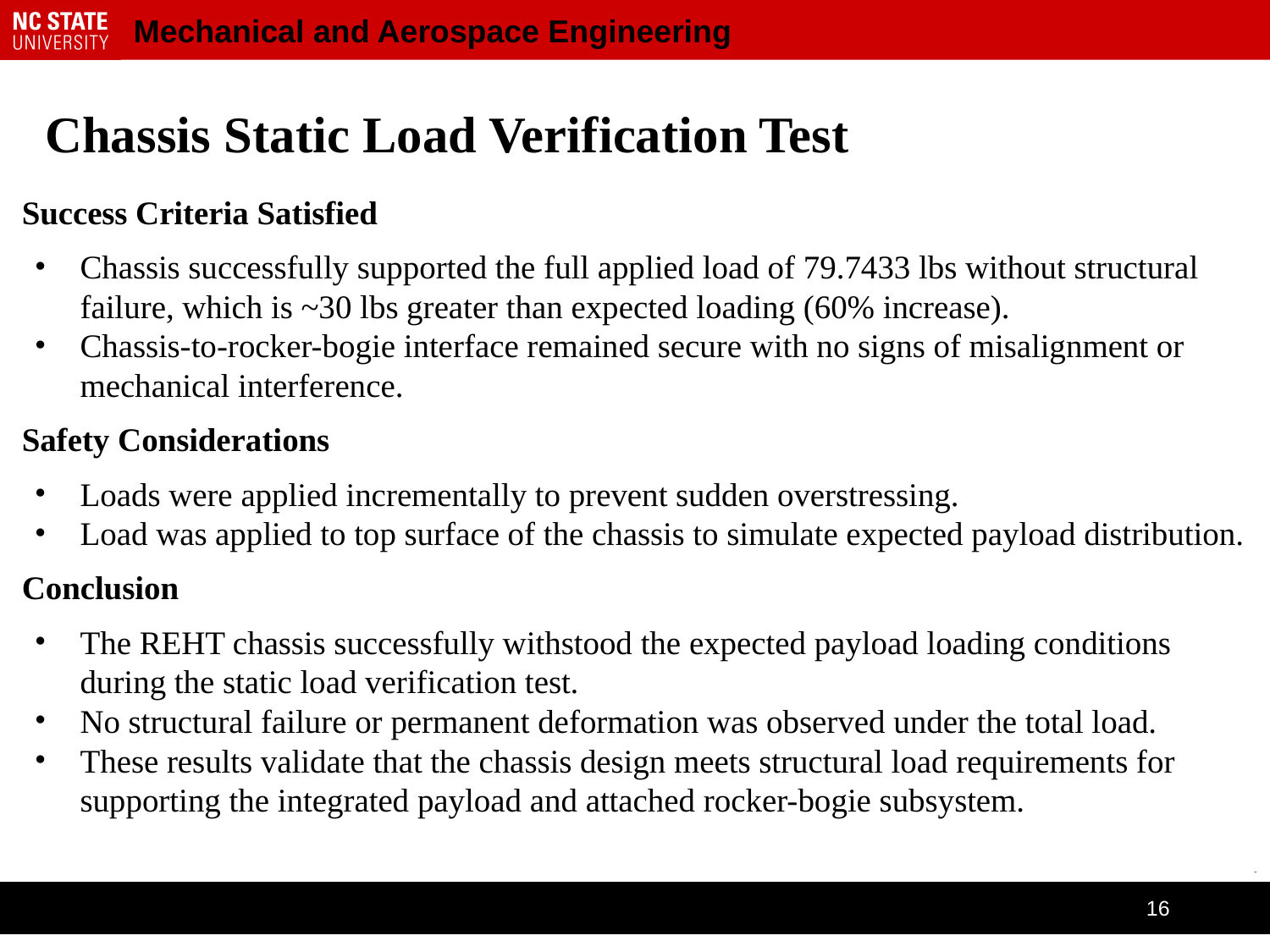

# Chassis Static Load Verification Test
Success Criteria Satisfied
Chassis successfully supported the full applied load of 79.7433 lbs without structural failure, which is ~30 lbs greater than expected loading (60% increase).
Chassis-to-rocker-bogie interface remained secure with no signs of misalignment or mechanical interference.
Safety Considerations
Loads were applied incrementally to prevent sudden overstressing.
Load was applied to top surface of the chassis to simulate expected payload distribution.
Conclusion
The REHT chassis successfully withstood the expected payload loading conditions during the static load verification test.
No structural failure or permanent deformation was observed under the total load.
These results validate that the chassis design meets structural load requirements for supporting the integrated payload and attached rocker-bogie subsystem.

16